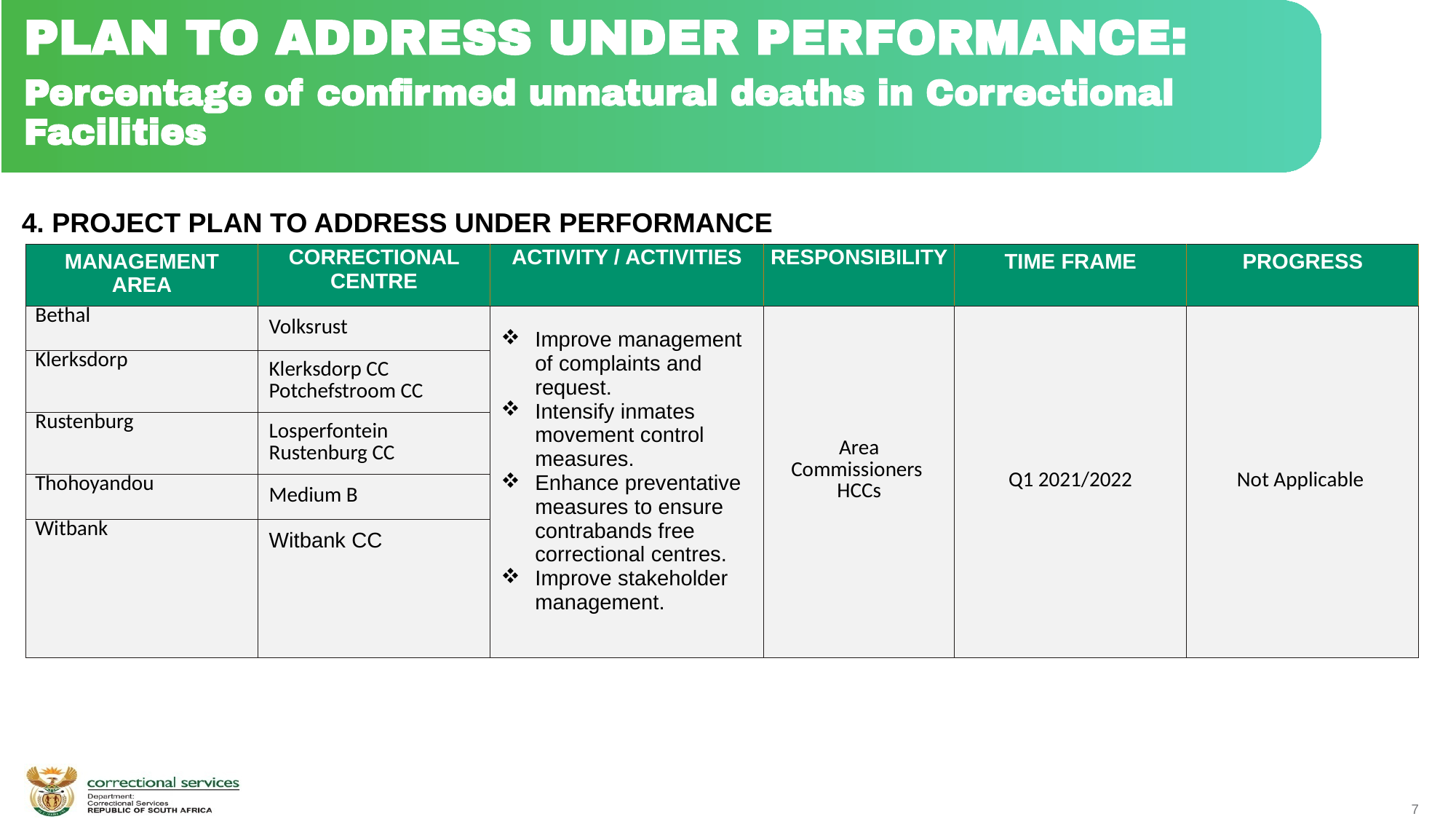

PLAN TO ADDRESS UNDER PERFORMANCE:
Percentage of confirmed unnatural deaths in Correctional Facilities
     4. PROJECT PLAN TO ADDRESS UNDER PERFORMANCE
| MANAGEMENT AREA | CORRECTIONAL CENTRE | ACTIVITY / ACTIVITIES | RESPONSIBILITY | TIME FRAME | PROGRESS |
| --- | --- | --- | --- | --- | --- |
| Bethal | Volksrust | Improve management of complaints and request. Intensify inmates movement control measures. Enhance preventative measures to ensure contrabands free correctional centres. Improve stakeholder management. | Area Commissioners HCCs | Q1 2021/2022 | Not Applicable |
| Klerksdorp | Klerksdorp CC Potchefstroom CC |  |  |  |  |
| Rustenburg | Losperfontein Rustenburg CC |  |  |  |  |
| Thohoyandou | Medium B |  |  |  |  |
| Witbank | Witbank CC |  |  |  |  |